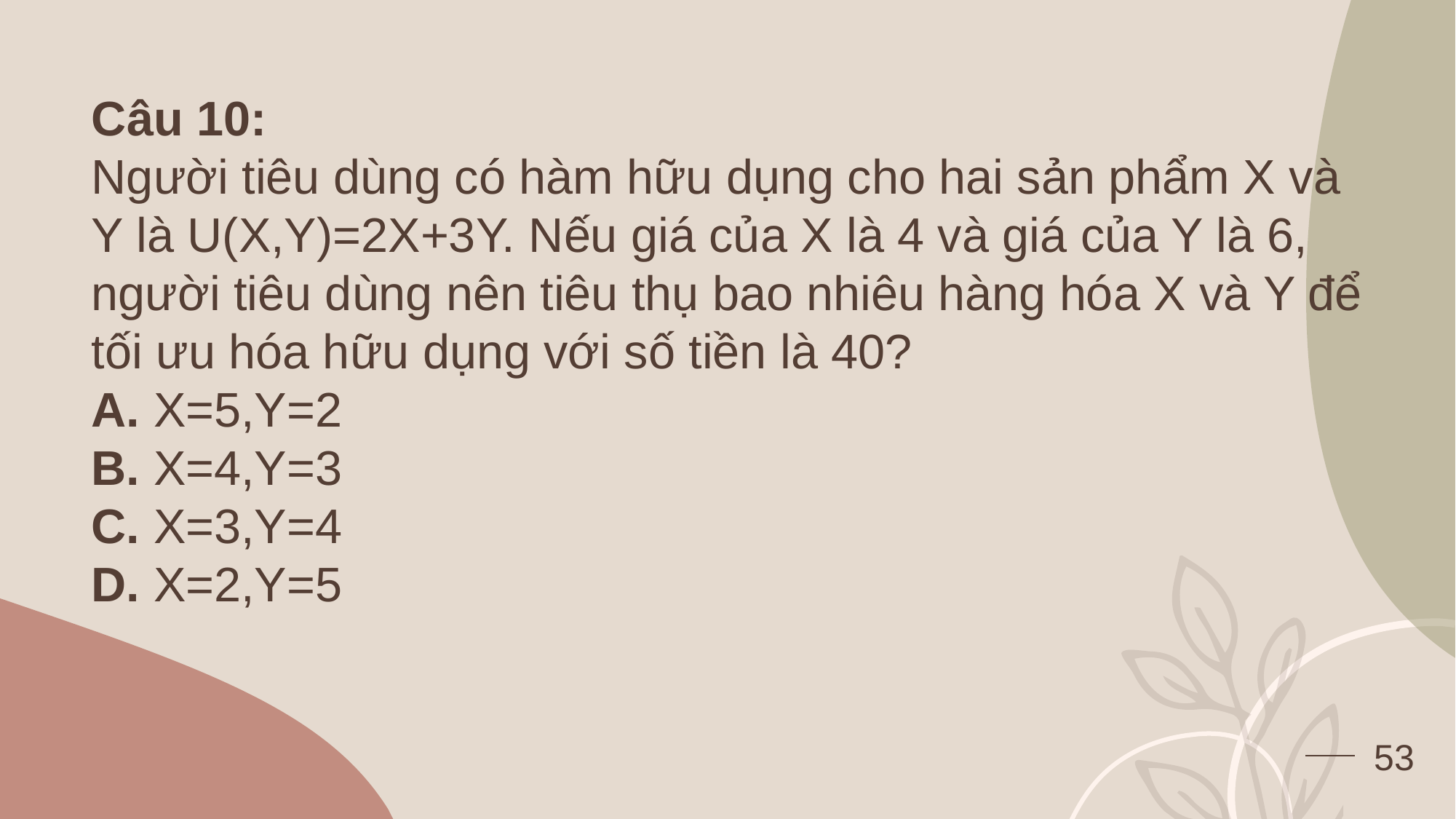

Câu 10:
Người tiêu dùng có hàm hữu dụng cho hai sản phẩm X và Y là U(X,Y)=2X+3Y. Nếu giá của X là 4 và giá của Y là 6, người tiêu dùng nên tiêu thụ bao nhiêu hàng hóa X và Y để tối ưu hóa hữu dụng với số tiền là 40?
A. X=5,Y=2
B. X=4,Y=3
C. X=3,Y=4
D. X=2,Y=5
53